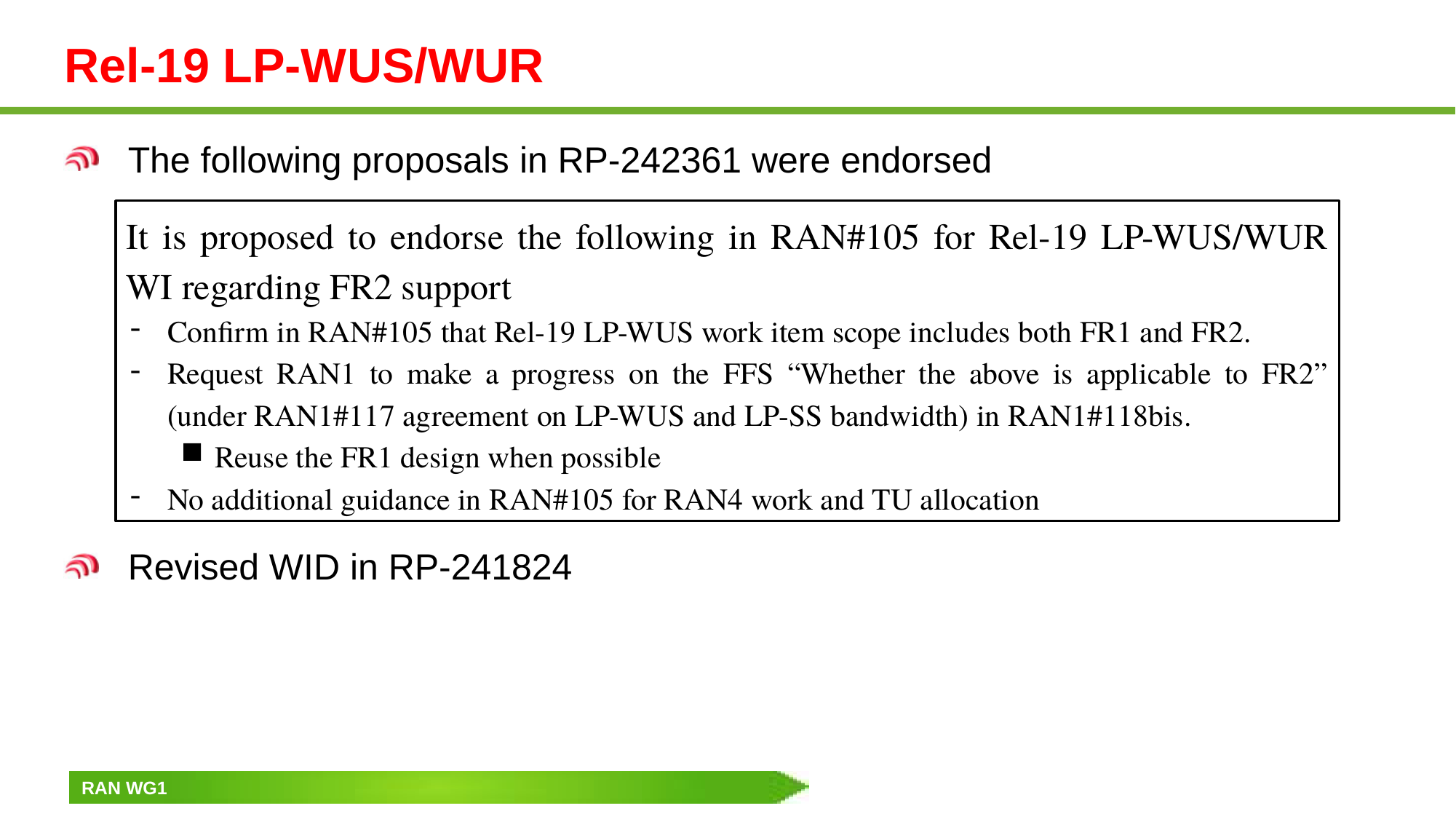

# Rel-19 LP-WUS/WUR
The following proposals in RP-242361 were endorsed

Revised WID in RP-241824

It is proposed to endorse the following in RAN#105 for Rel-19 LP-WUS/WUR WI regarding FR2 support
Confirm in RAN#105 that Rel-19 LP-WUS work item scope includes both FR1 and FR2.
Request RAN1 to make a progress on the FFS “Whether the above is applicable to FR2” (under RAN1#117 agreement on LP-WUS and LP-SS bandwidth) in RAN1#118bis.
Reuse the FR1 design when possible
No additional guidance in RAN#105 for RAN4 work and TU allocation